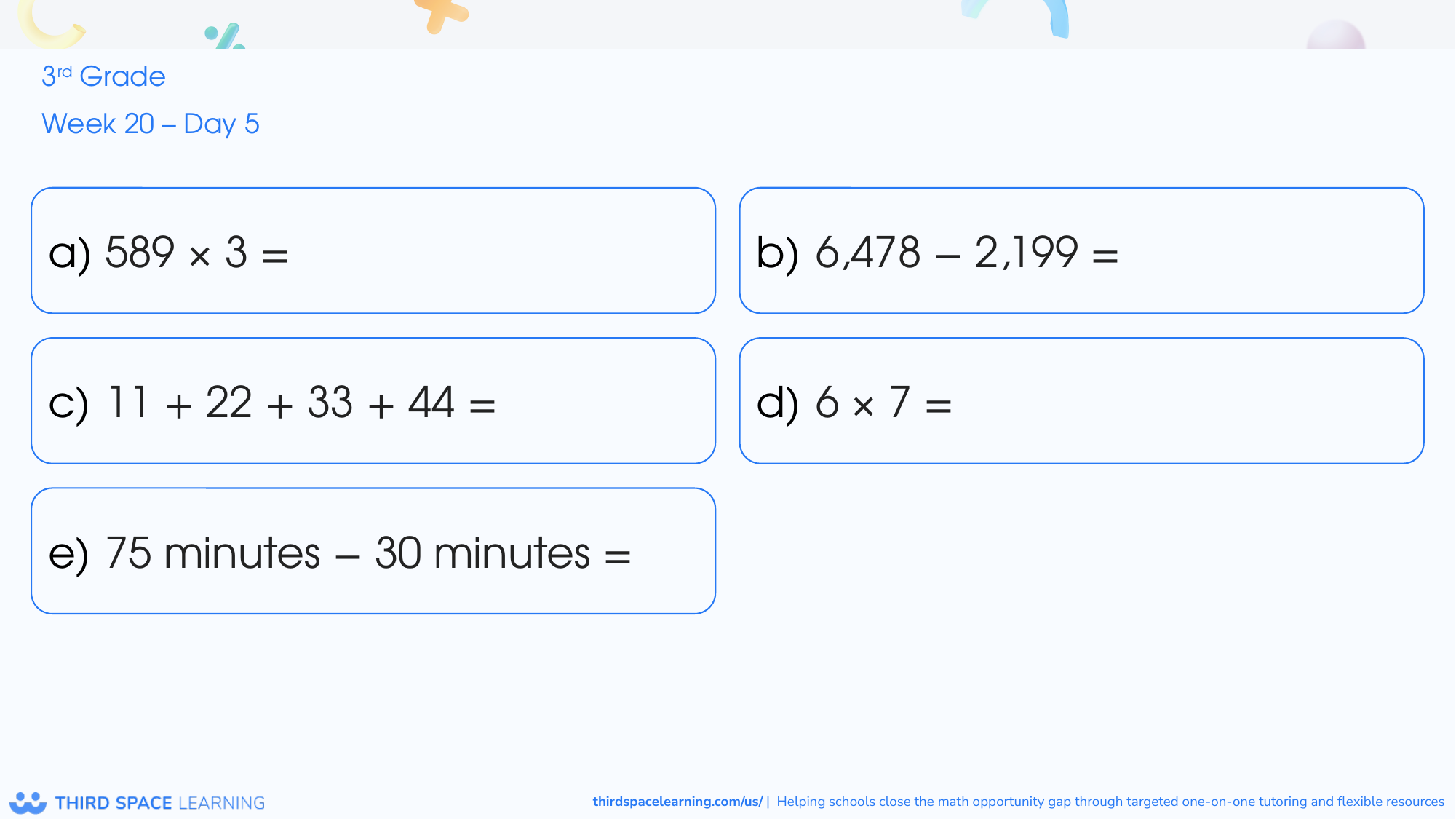

3rd Grade
Week 20 – Day 5
589 × 3 =
6,478 − 2,199 =
11 + 22 + 33 + 44 =
6 × 7 =
75 minutes − 30 minutes =